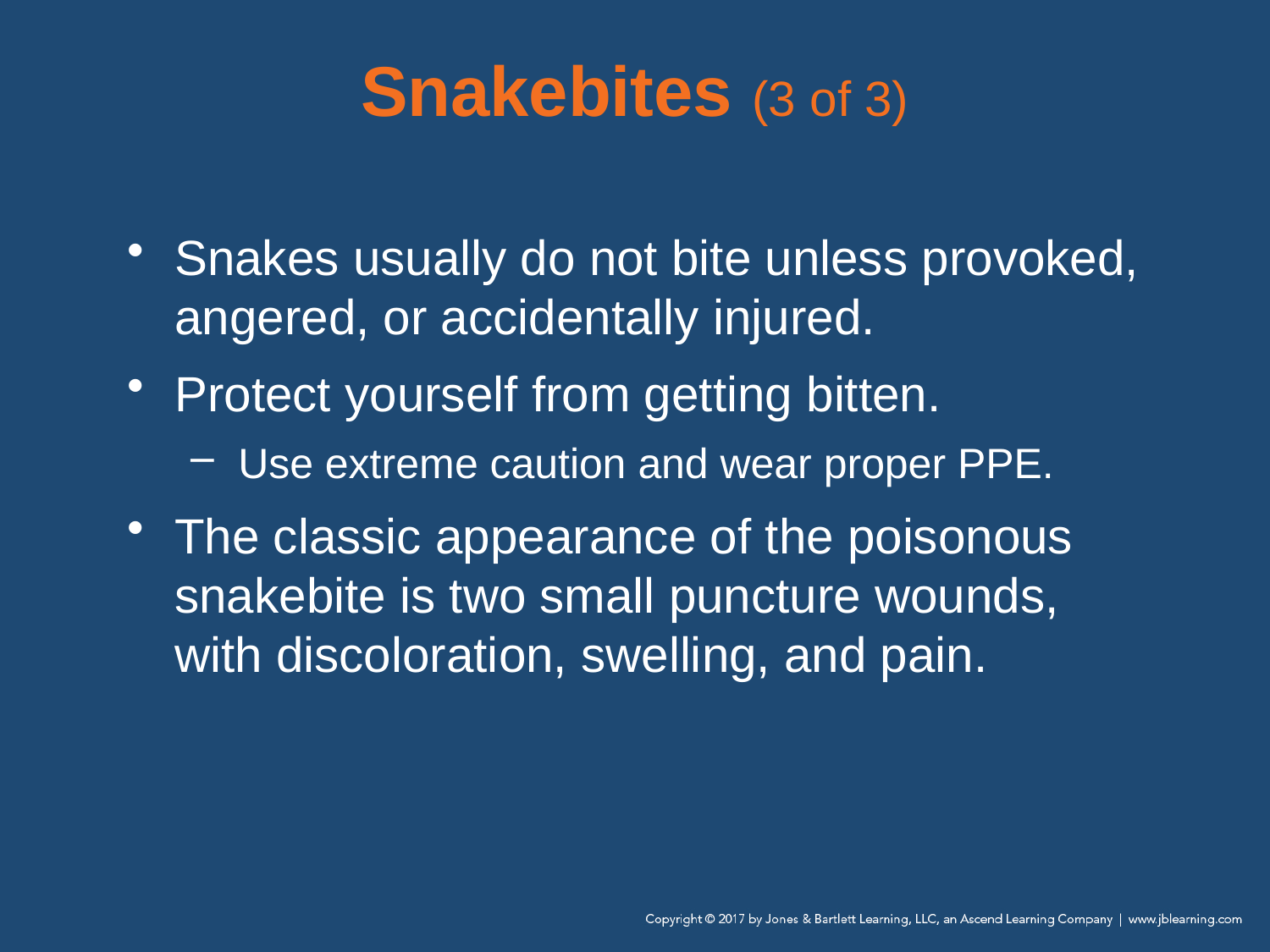

# Snakebites (3 of 3)
Snakes usually do not bite unless provoked, angered, or accidentally injured.
Protect yourself from getting bitten.
Use extreme caution and wear proper PPE.
The classic appearance of the poisonous snakebite is two small puncture wounds, with discoloration, swelling, and pain.